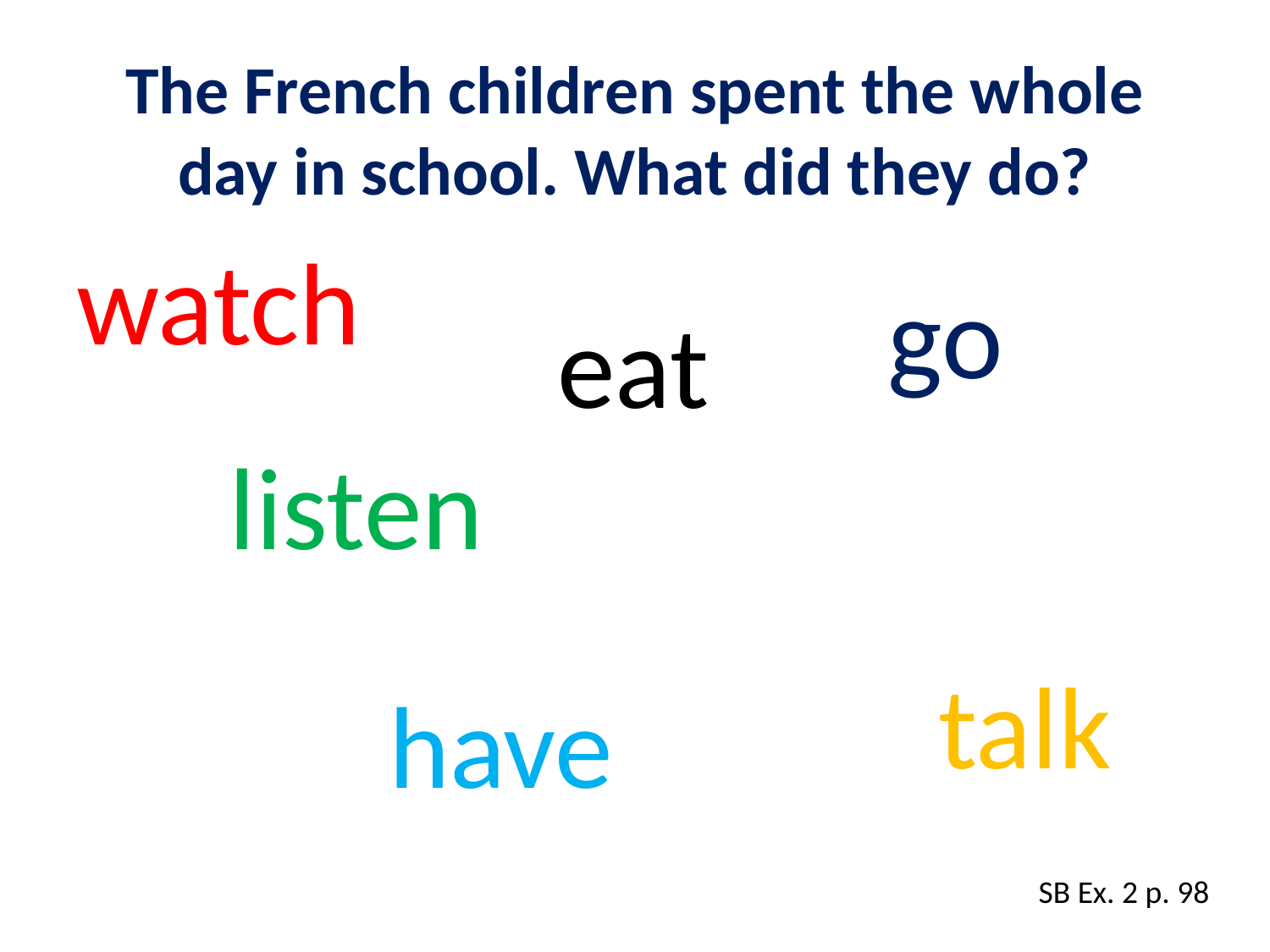

# The French children spent the whole day in school. What did they do?
watch
go
eat
listen
talk
have
SB Ex. 2 p. 98